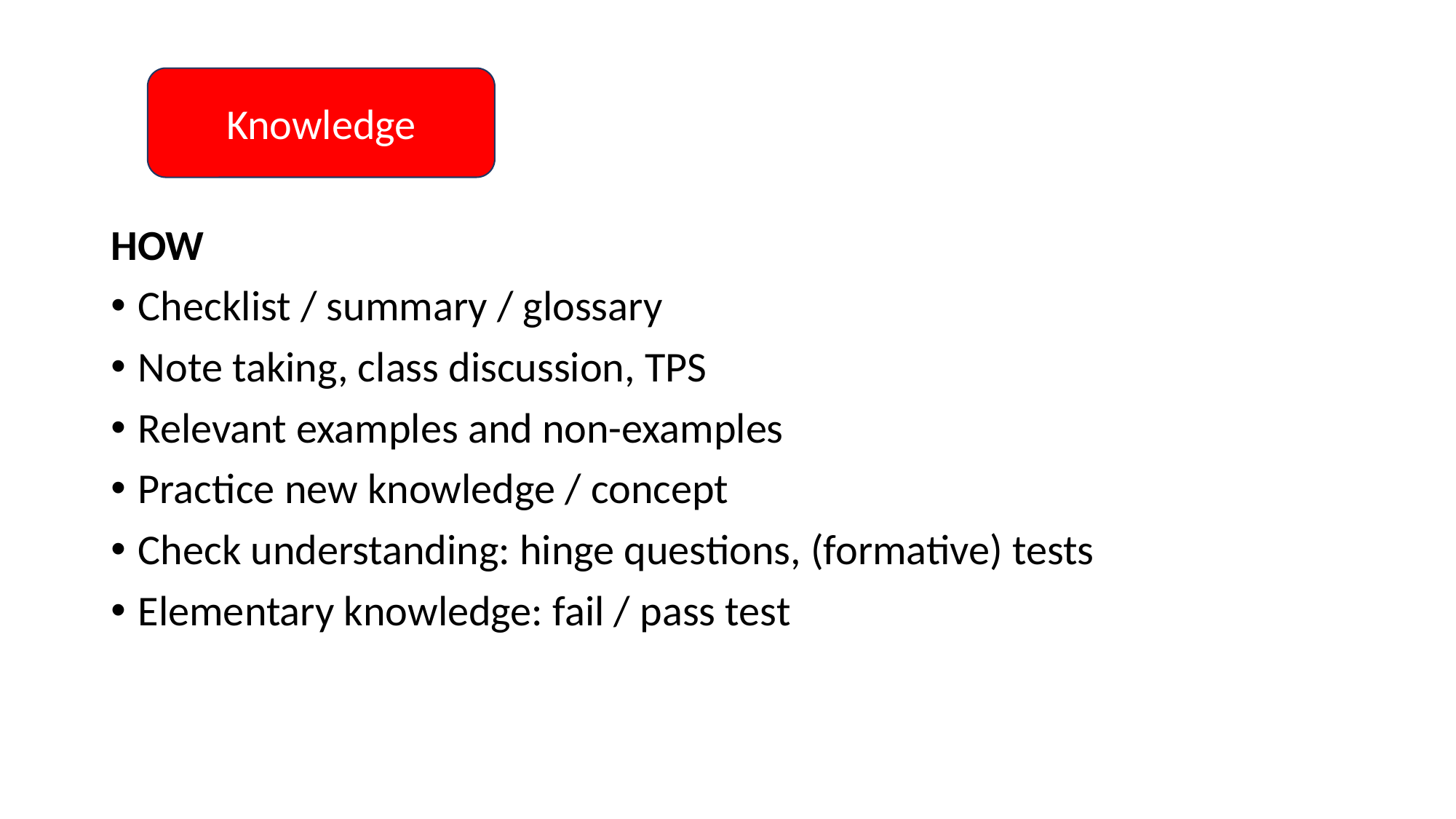

#
Knowledge
HOW
Checklist / summary / glossary
Note taking, class discussion, TPS
Relevant examples and non-examples
Practice new knowledge / concept
Check understanding: hinge questions, (formative) tests
Elementary knowledge: fail / pass test